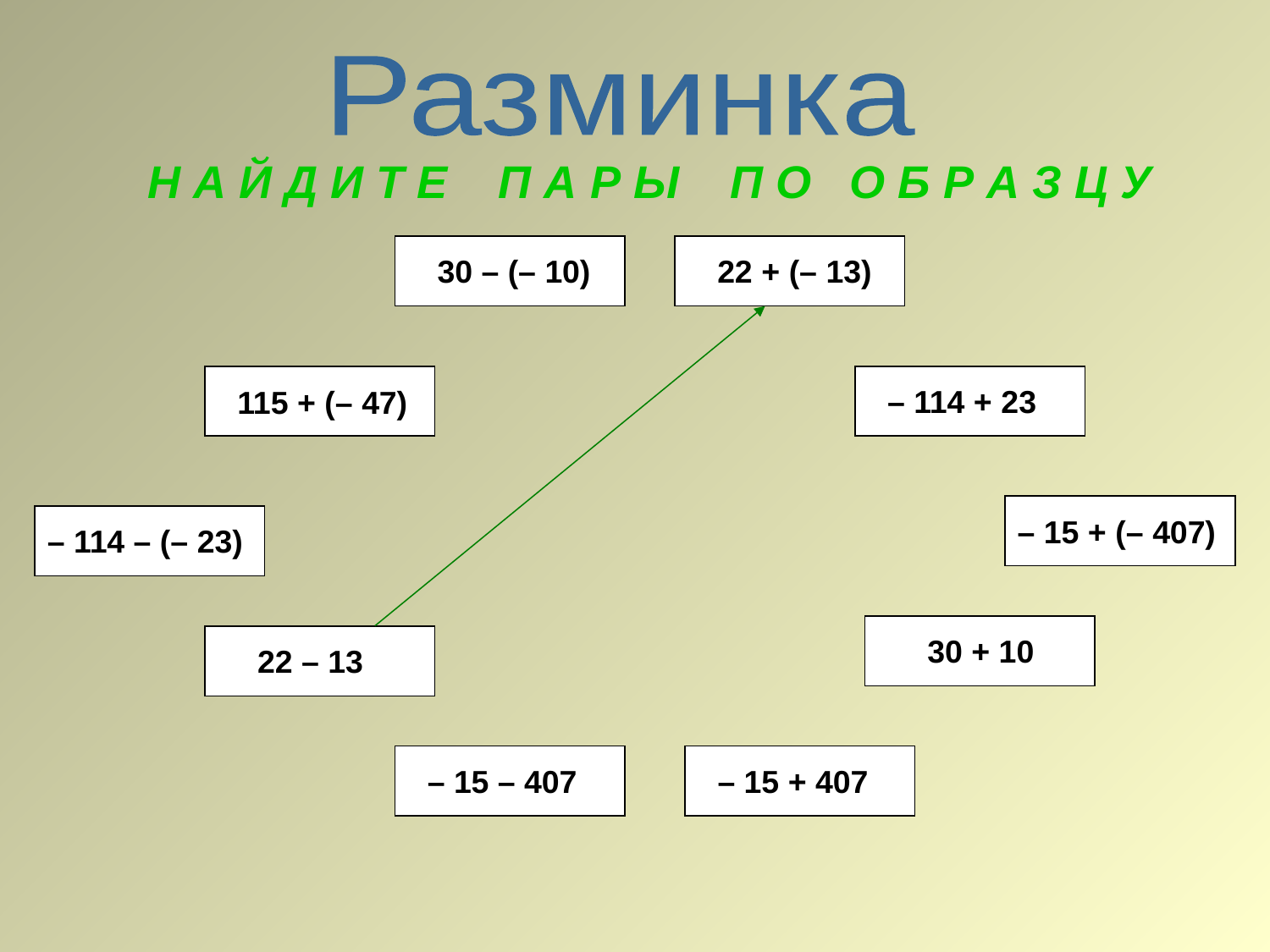

Разминка
Н А Й Д И Т Е    П А Р Ы    П О   О Б Р А З Ц У

30 – (– 10)
22 + (– 13)

– 114 + 23
115 + (– 47)

– 15 + (– 407)

– 114 – (– 23)

30 + 10

22 – 13

– 15 – 407
– 15 + 407